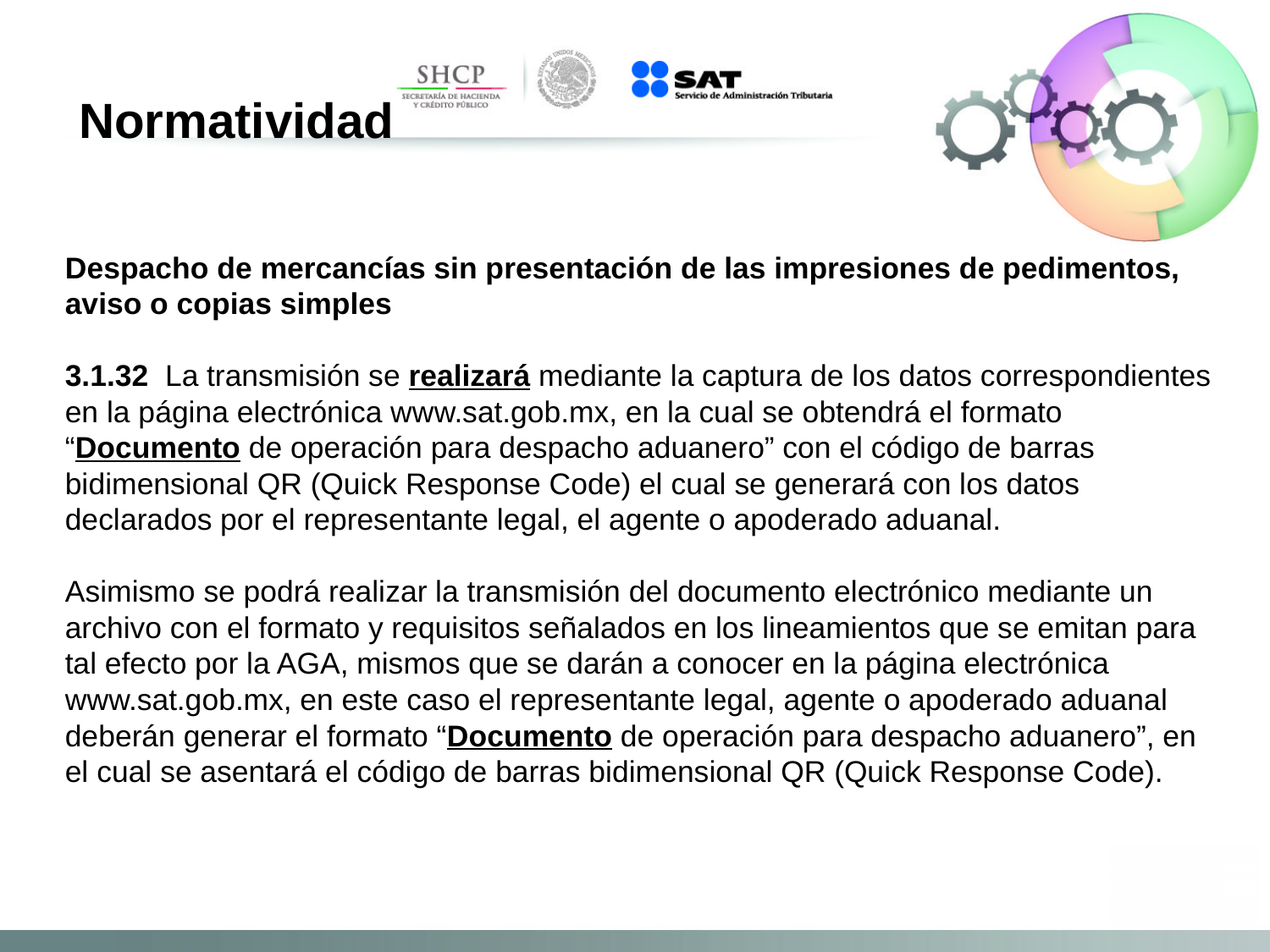

Normatividad
Despacho de mercancías sin presentación de las impresiones de pedimentos, aviso o copias simples

3.1.32  La transmisión se realizará mediante la captura de los datos correspondientes en la página electrónica www.sat.gob.mx, en la cual se obtendrá el formato “Documento de operación para despacho aduanero” con el código de barras bidimensional QR (Quick Response Code) el cual se generará con los datos declarados por el representante legal, el agente o apoderado aduanal.

Asimismo se podrá realizar la transmisión del documento electrónico mediante un archivo con el formato y requisitos señalados en los lineamientos que se emitan para tal efecto por la AGA, mismos que se darán a conocer en la página electrónica www.sat.gob.mx, en este caso el representante legal, agente o apoderado aduanal deberán generar el formato “Documento de operación para despacho aduanero”, en el cual se asentará el código de barras bidimensional QR (Quick Response Code).